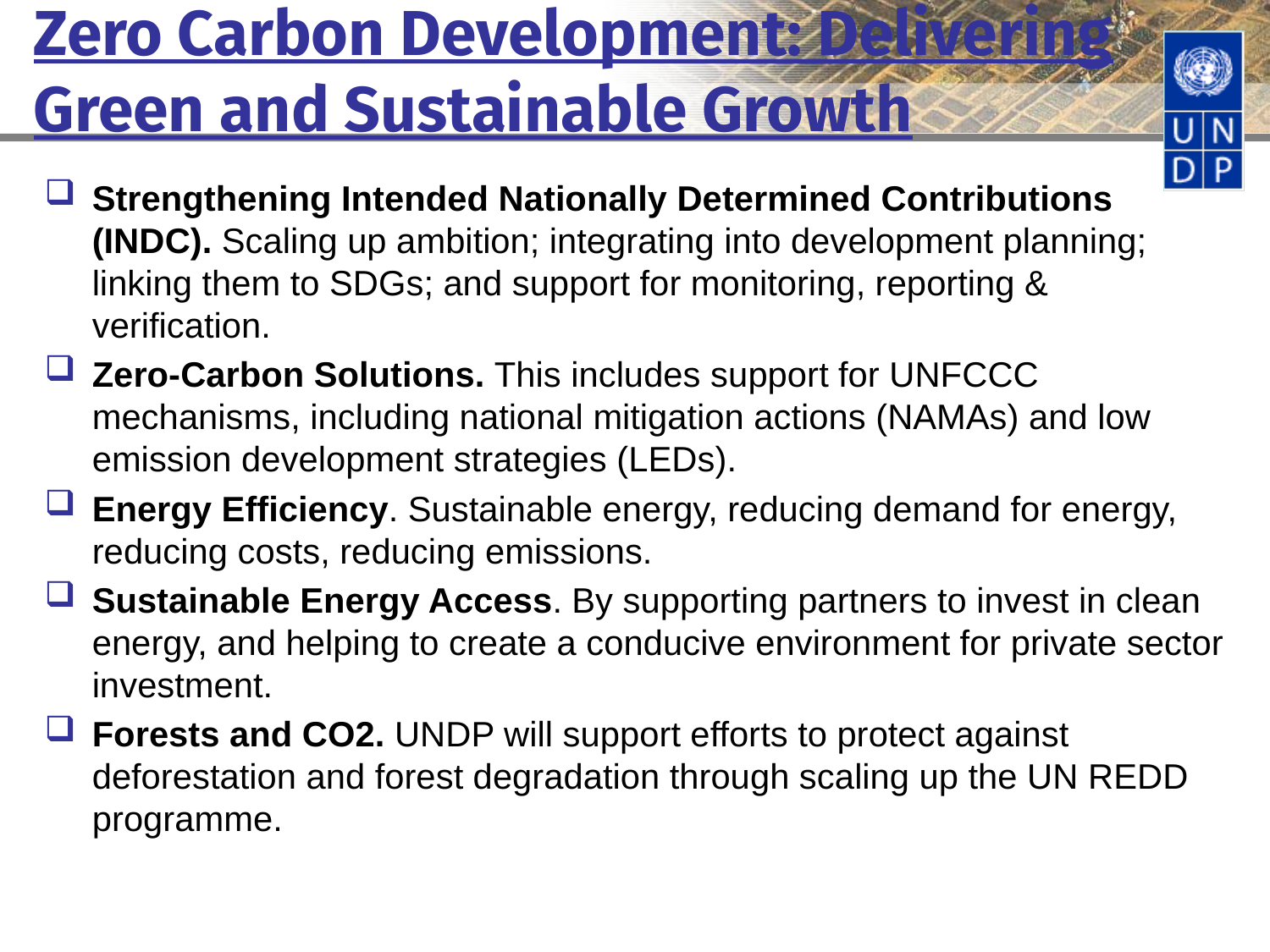

# Zero Carbon Development: Delivering Green and Sustainable Growth
Strengthening Intended Nationally Determined Contributions (INDC). Scaling up ambition; integrating into development planning; linking them to SDGs; and support for monitoring, reporting & verification.
Zero-Carbon Solutions. This includes support for UNFCCC mechanisms, including national mitigation actions (NAMAs) and low emission development strategies (LEDs).
Energy Efficiency. Sustainable energy, reducing demand for energy, reducing costs, reducing emissions.
Sustainable Energy Access. By supporting partners to invest in clean energy, and helping to create a conducive environment for private sector investment.
Forests and CO2. UNDP will support efforts to protect against deforestation and forest degradation through scaling up the UN REDD programme.